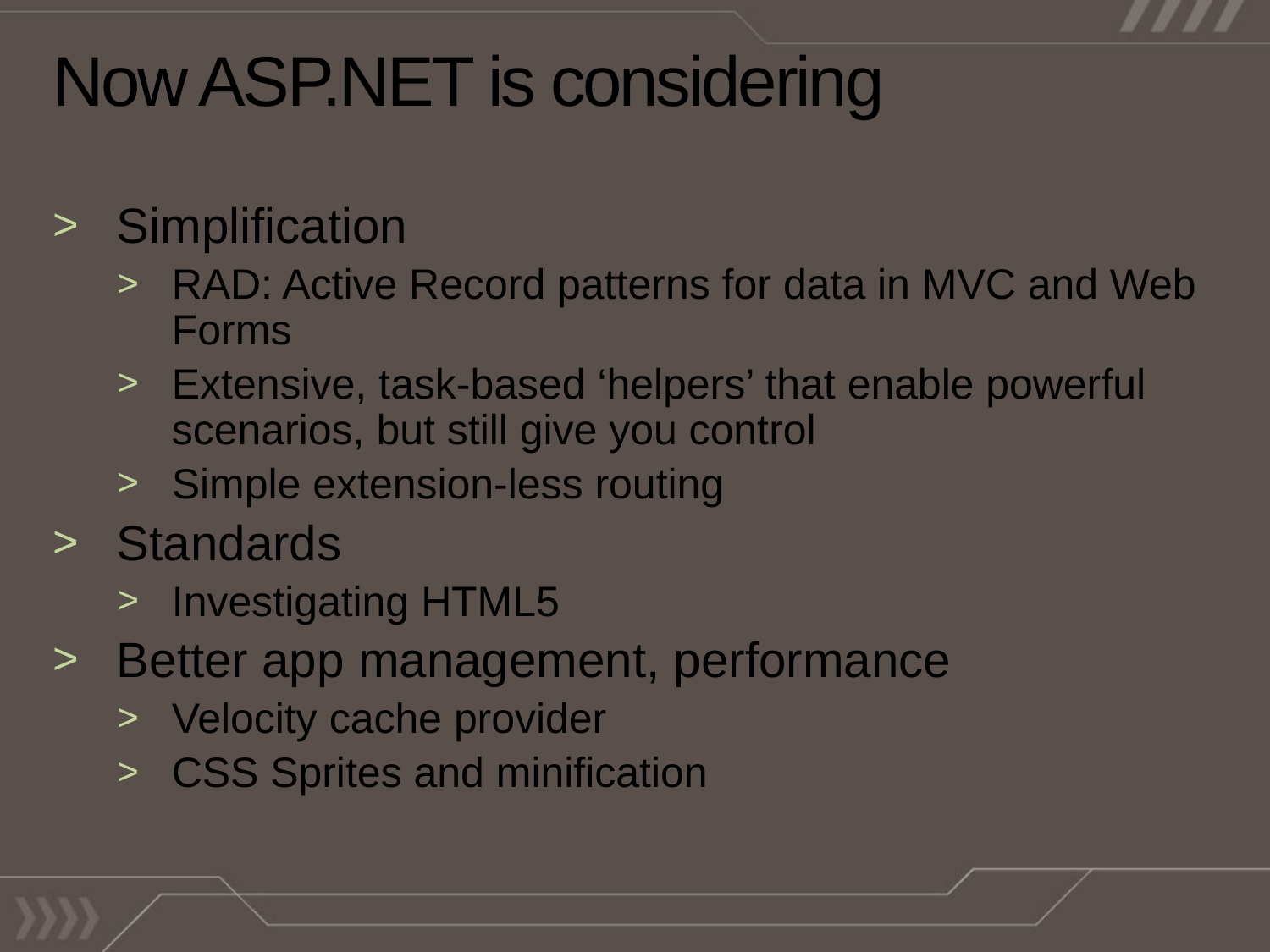

# Now ASP.NET is considering
Simplification
RAD: Active Record patterns for data in MVC and Web Forms
Extensive, task-based ‘helpers’ that enable powerful scenarios, but still give you control
Simple extension-less routing
Standards
Investigating HTML5
Better app management, performance
Velocity cache provider
CSS Sprites and minification